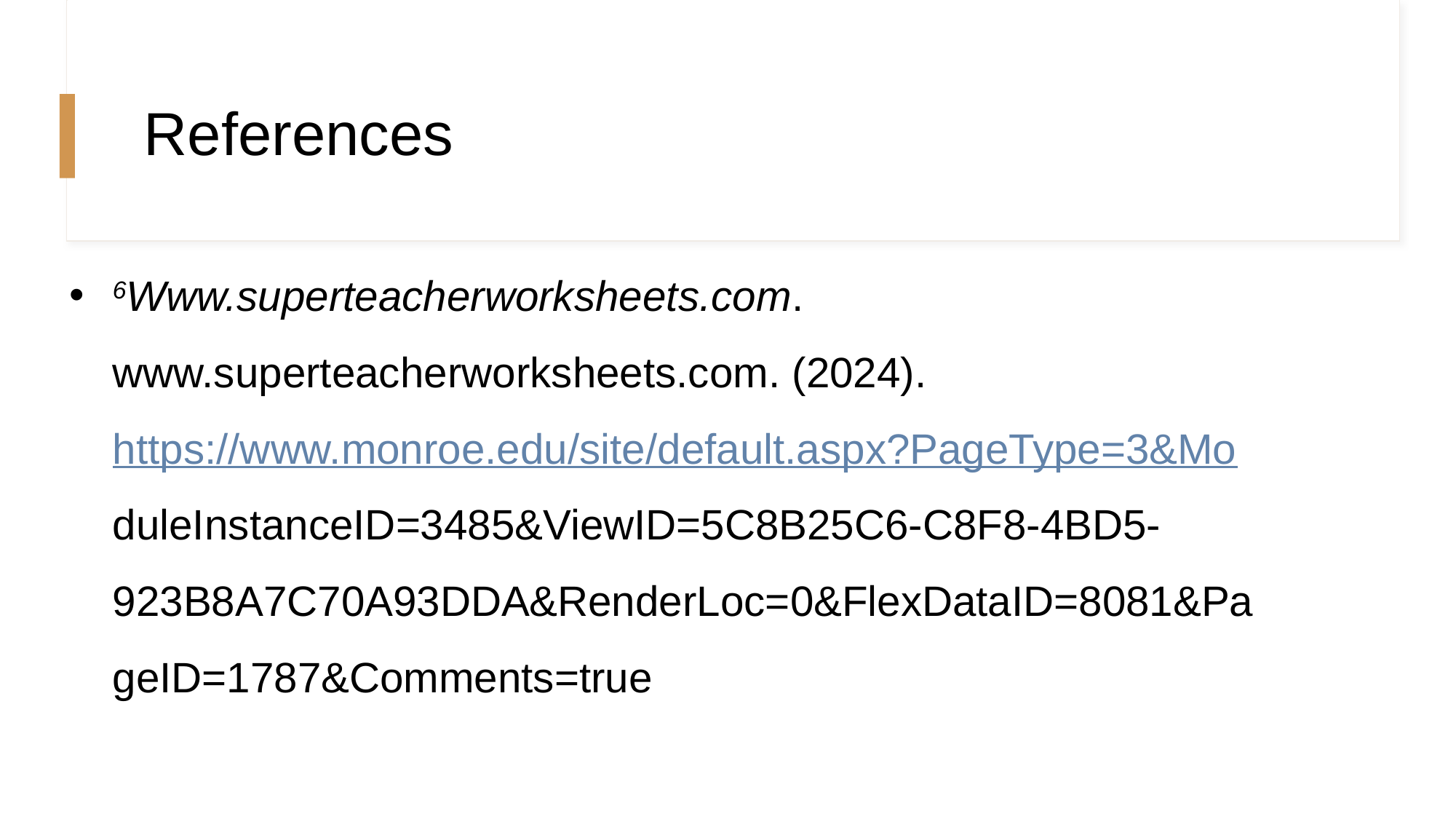

# References
6Www.superteacherworksheets.com. 	www.superteacherworksheets.com. (2024). 	https://www.monroe.edu/site/default.aspx?PageType=3&Mo	duleInstanceID=3485&ViewID=5C8B25C6-C8F8-4BD5-	923B8A7C70A93DDA&RenderLoc=0&FlexDataID=8081&Pa	geID=1787&Comments=true